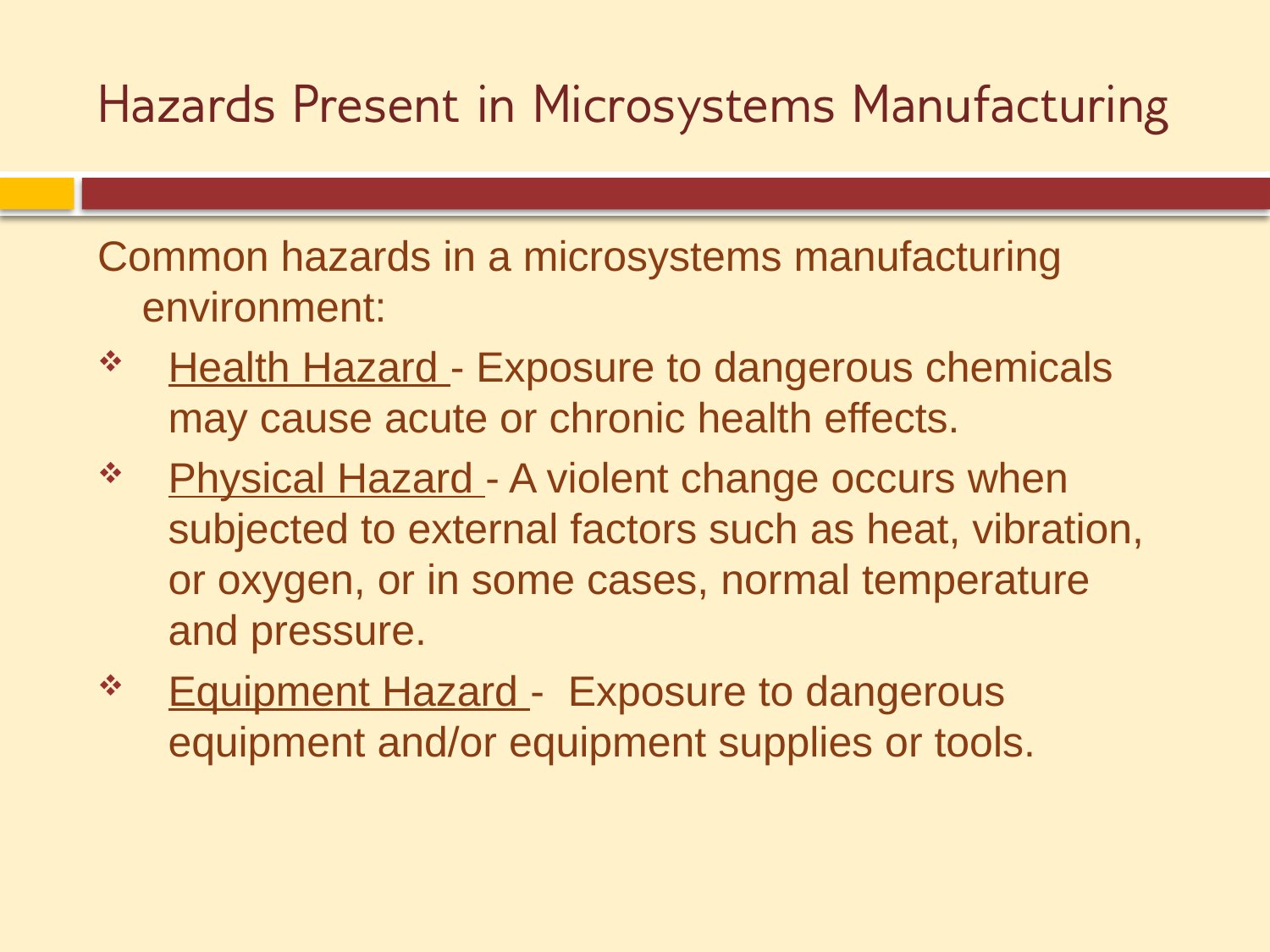

# Hazards Present in Microsystems Manufacturing
Common hazards in a microsystems manufacturing environment:
Health Hazard - Exposure to dangerous chemicals may cause acute or chronic health effects.
Physical Hazard - A violent change occurs when subjected to external factors such as heat, vibration, or oxygen, or in some cases, normal temperature and pressure.
Equipment Hazard -  Exposure to dangerous equipment and/or equipment supplies or tools.